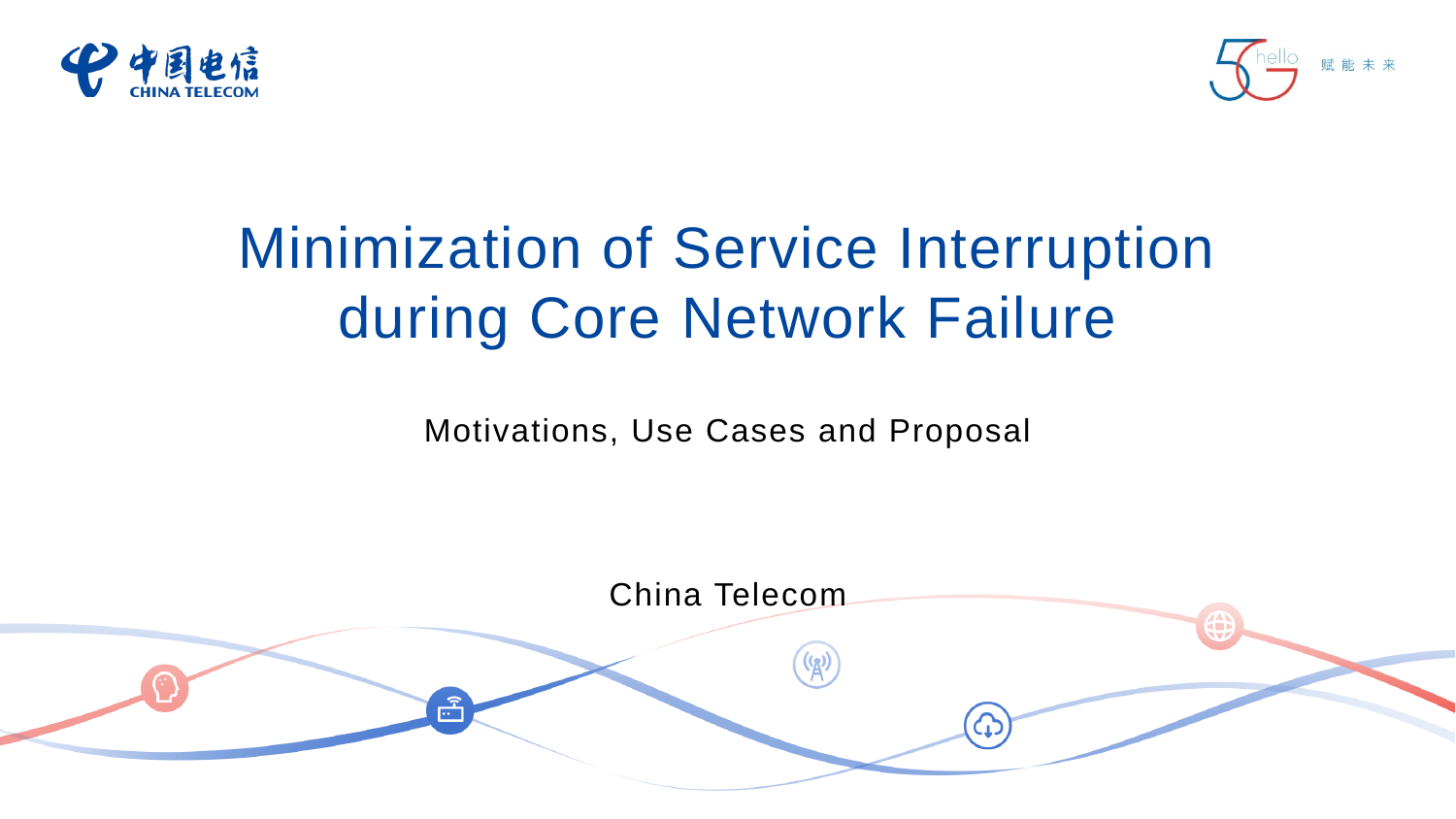

Minimization of Service Interruption during Core Network Failure
Motivations, Use Cases and Proposal
China Telecom